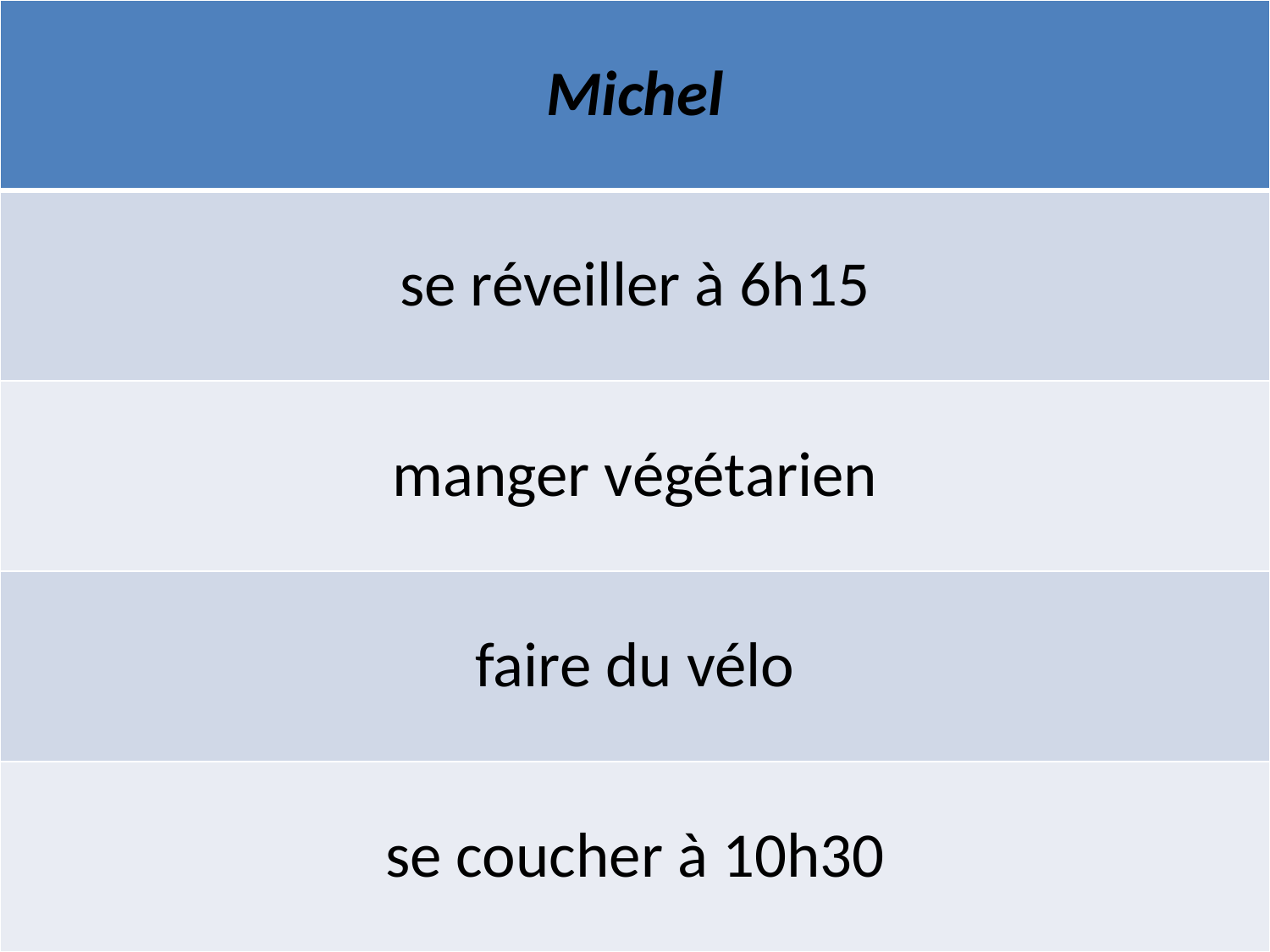

| Michel |
| --- |
| se réveiller à 6h15 |
| manger végétarien |
| faire du vélo |
| se coucher à 10h30 |